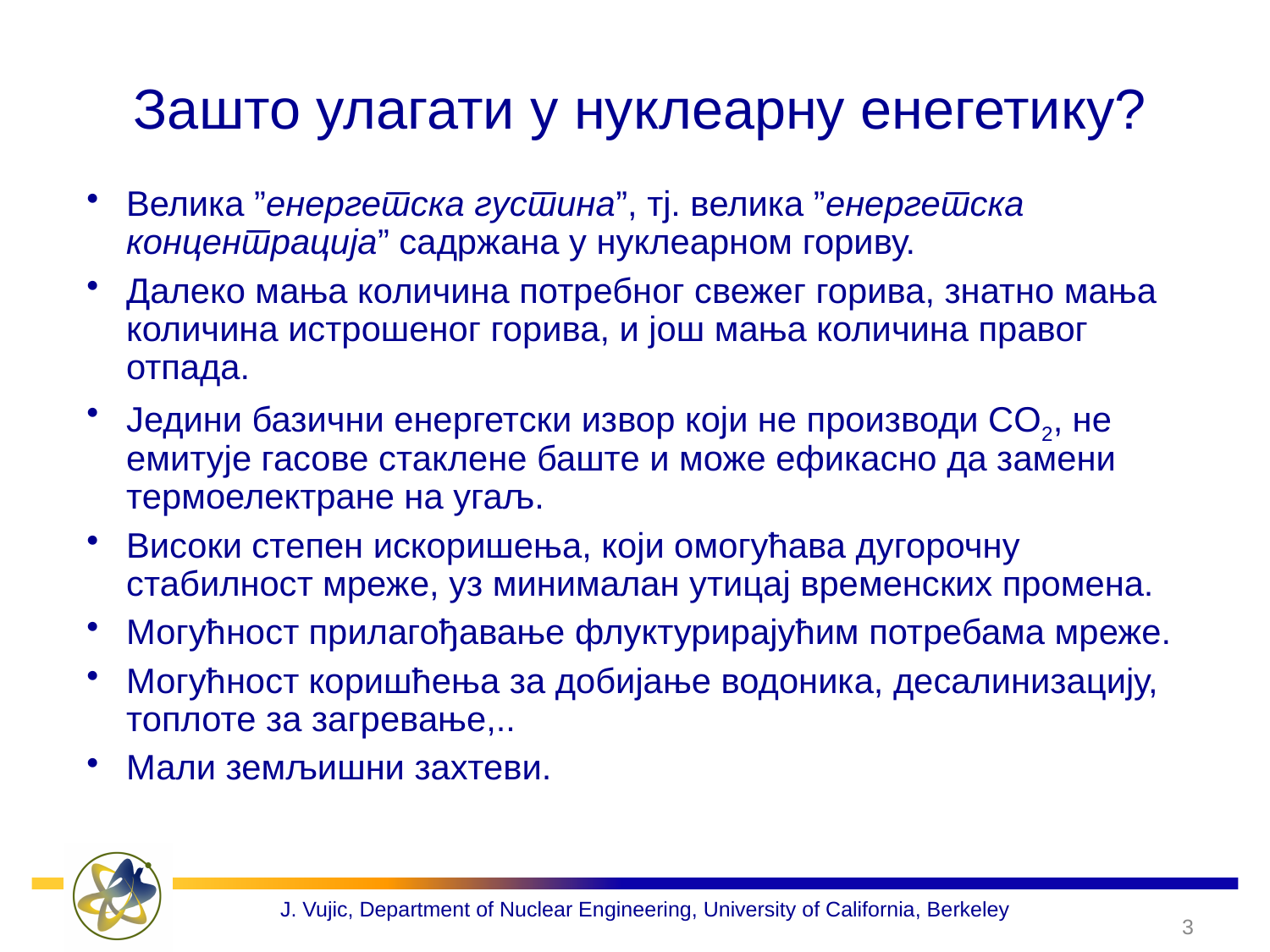

# Зашто улагати у нуклеарну енегетику?
Велика ”енергетска густина”, тј. велика ”енергетска концентрација” садржана у нуклеарном гориву.
Далеко мања количина потребног свежег горива, знатно мања количина истрошеног горива, и још мања количина правог отпада.
Једини базични енергетски извор који не производи CO2, не емитује гасове стаклене баште и може ефикасно да замени термоелектране на угаљ.
Високи степен искоришења, који омогућава дугорочну стабилност мреже, уз минималан утицај временских промена.
Могућност прилагођавање флуктурирајућим потребама мреже.
Могућност коришћења за добијање водоника, десалинизацију, топлоте за загревање,..
Мали земљишни захтеви.

3